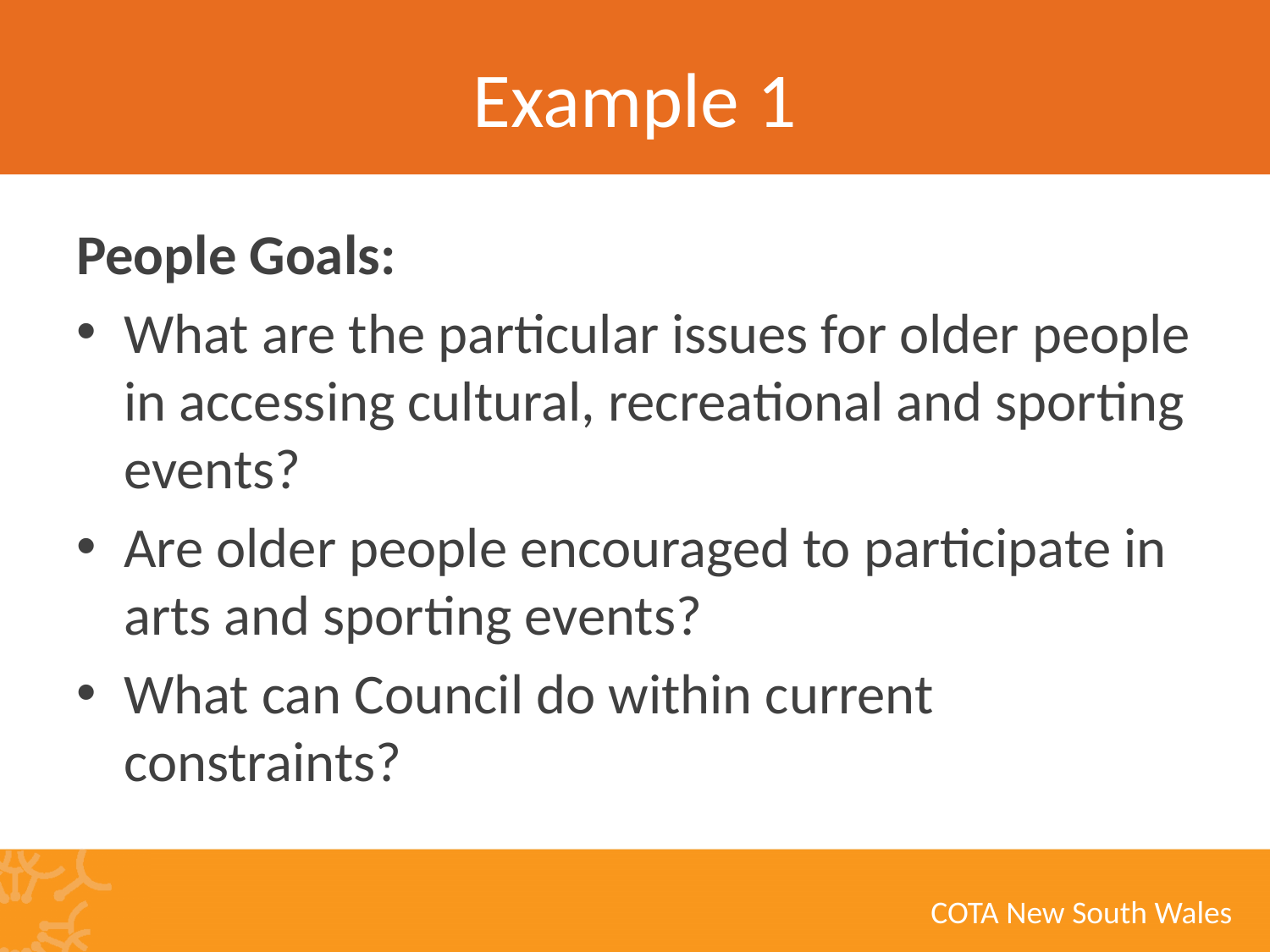

# Example 1
People Goals:
What are the particular issues for older people in accessing cultural, recreational and sporting events?
Are older people encouraged to participate in arts and sporting events?
What can Council do within current constraints?